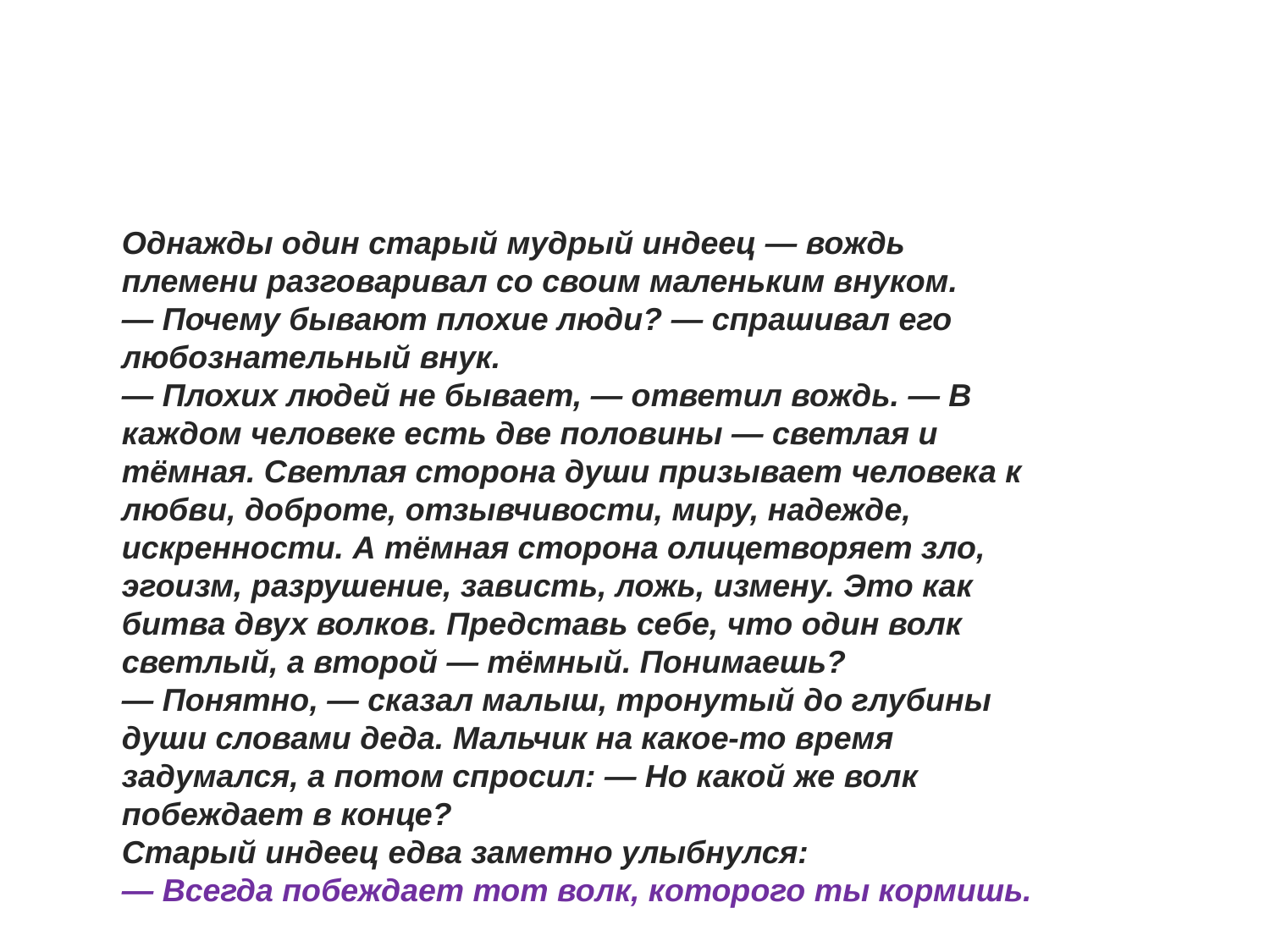

Однажды один старый мудрый индеец — вождь племени разговаривал со своим маленьким внуком.
— Почему бывают плохие люди? — спрашивал его любознательный внук.
— Плохих людей не бывает, — ответил вождь. — В каждом человеке есть две половины — светлая и тёмная. Светлая сторона души призывает человека к любви, доброте, отзывчивости, миру, надежде, искренности. А тёмная сторона олицетворяет зло, эгоизм, разрушение, зависть, ложь, измену. Это как битва двух волков. Представь себе, что один волк светлый, а второй — тёмный. Понимаешь?
— Понятно, — сказал малыш, тронутый до глубины души словами деда. Мальчик на какое-то время задумался, а потом спросил: — Но какой же волк побеждает в конце?
Старый индеец едва заметно улыбнулся:
— Всегда побеждает тот волк, которого ты кормишь.